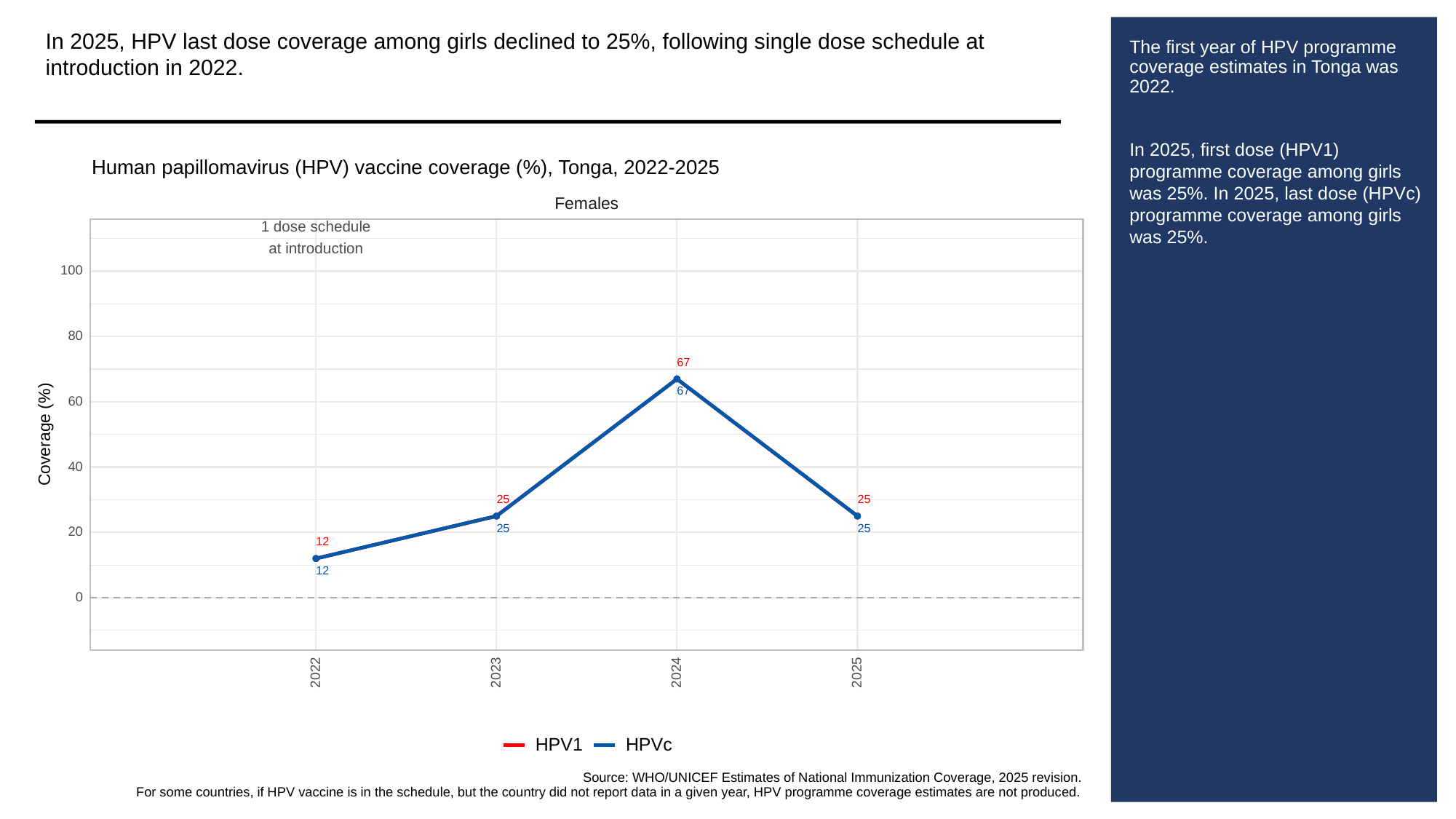

In 2025, HPV last dose coverage among girls declined to 25%, following single dose schedule at introduction in 2022.
# The first year of HPV programme coverage estimates in Tonga was 2022.

In 2025, first dose (HPV1) programme coverage among girls was 25%. In 2025, last dose (HPVc) programme coverage among girls was 25%.

Human papillomavirus (HPV) vaccine coverage (%), Tonga, 2022-2025
Females

1 dose schedule

at introduction
100

80

67

67
60

Coverage (%)

40

25
25

25
25
20

12

12
0

2023
2022
2024
2025
HPVc
HPV1

Source: WHO/UNICEF Estimates of National Immunization Coverage, 2025 revision.
For some countries, if HPV vaccine is in the schedule, but the country did not report data in a given year, HPV programme coverage estimates are not produced.